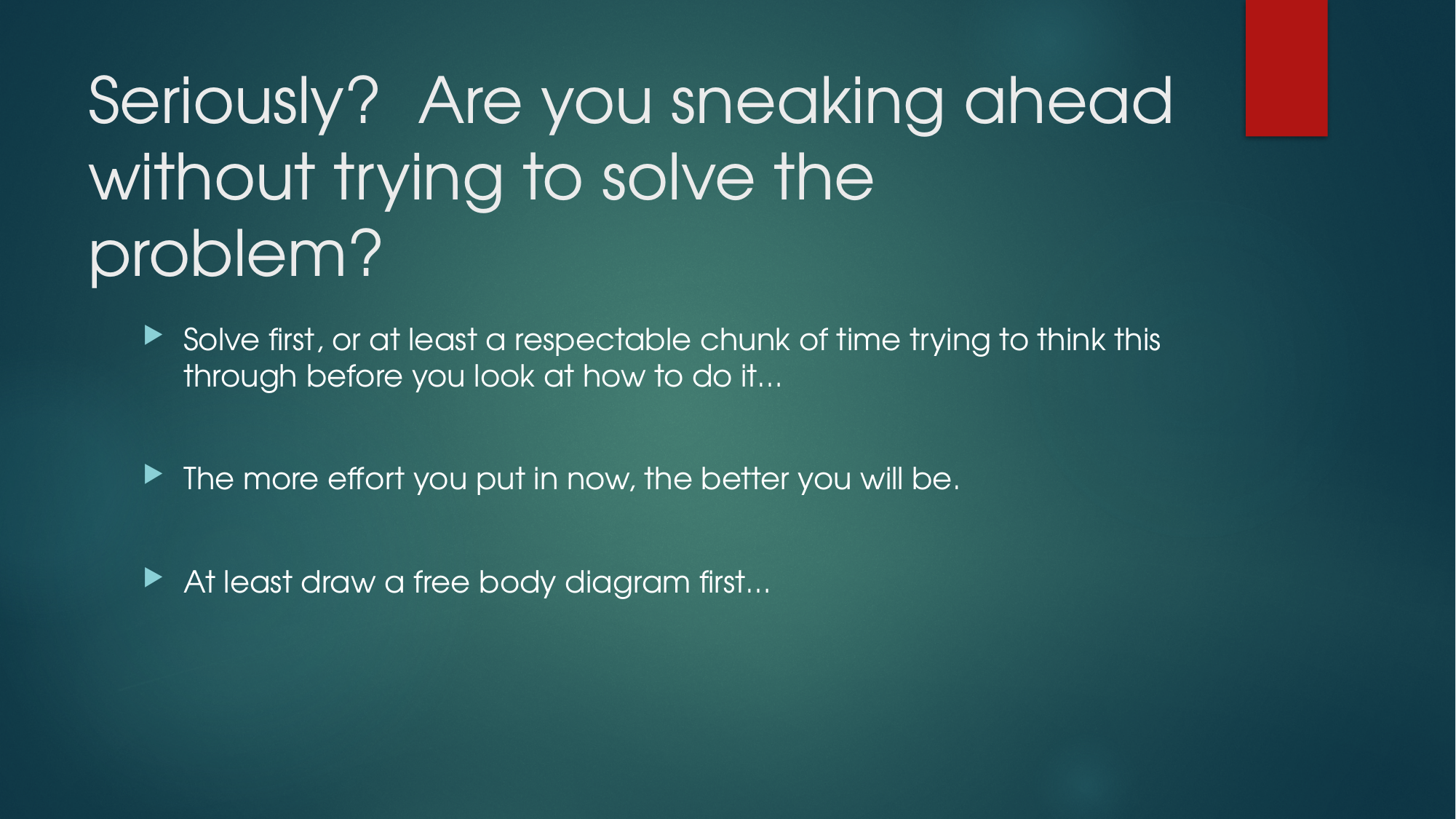

# Seriously?  Are you sneaking ahead without trying to solve the problem?
Solve first, or at least a respectable chunk of time trying to think this through before you look at how to do it…

The more effort you put in now, the better you will be.

At least draw a free body diagram first…